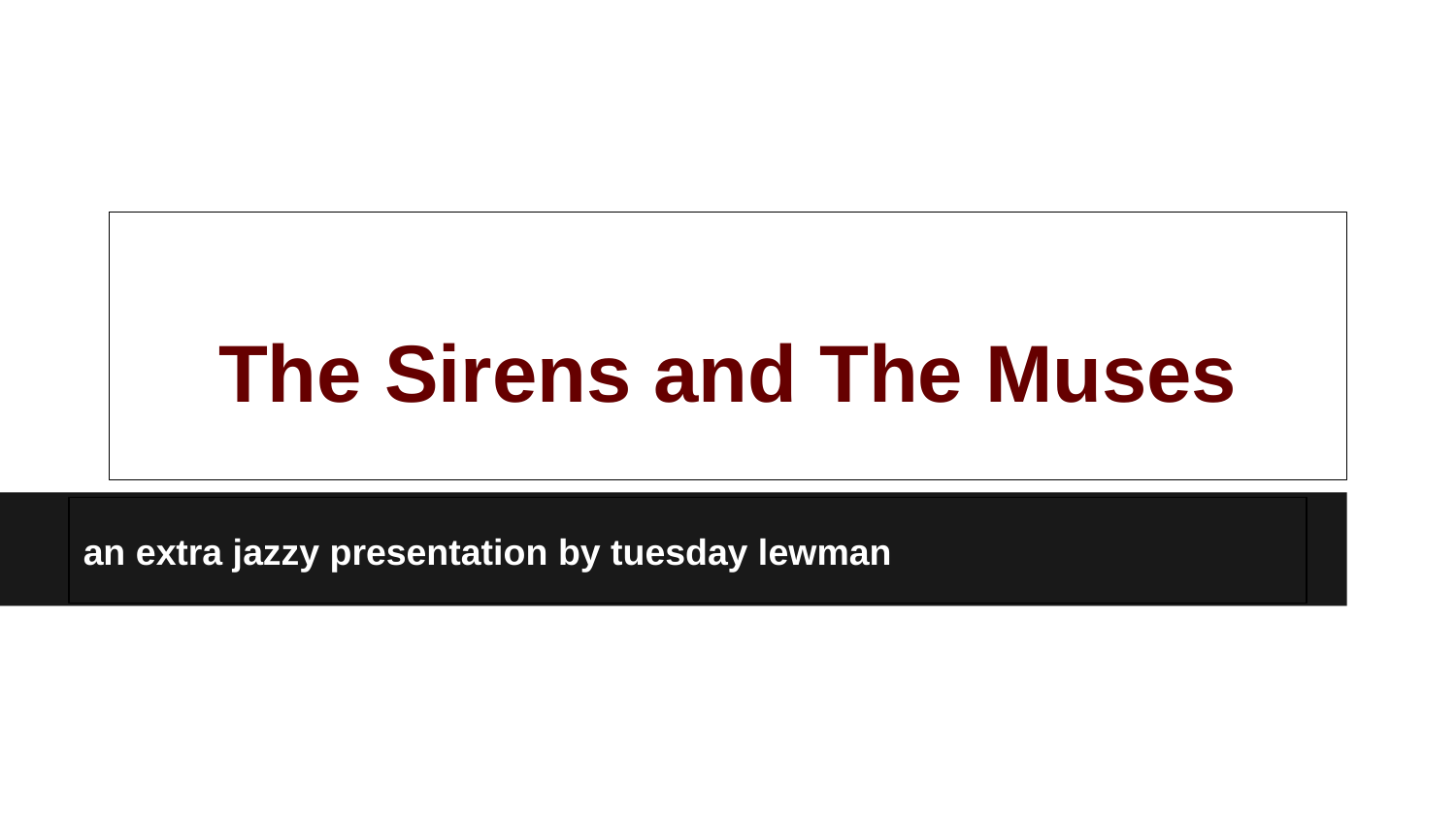

# The Sirens and The Muses
an extra jazzy presentation by tuesday lewman